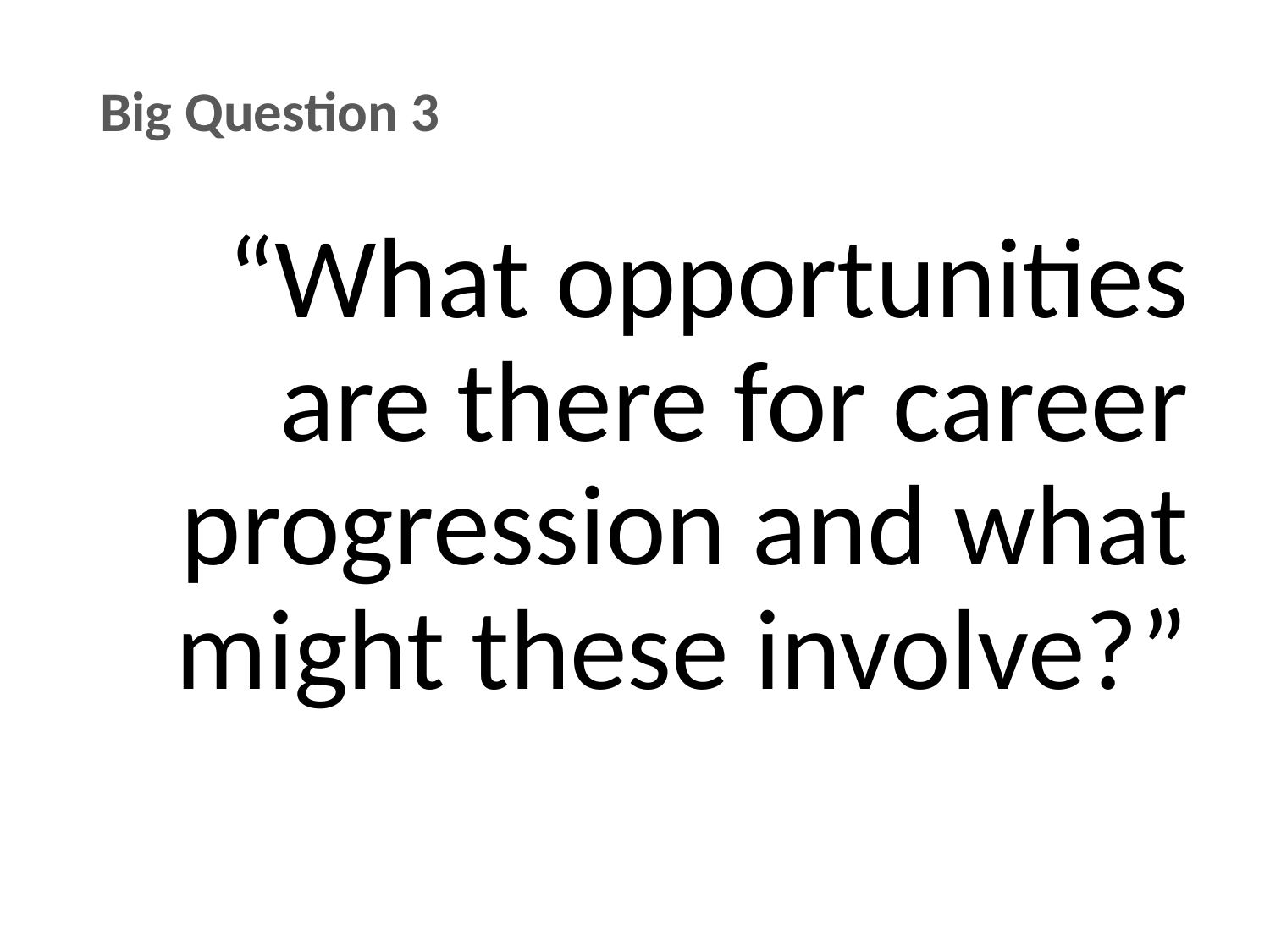

# Big Question 3
“What opportunities are there for career progression and what might these involve?”